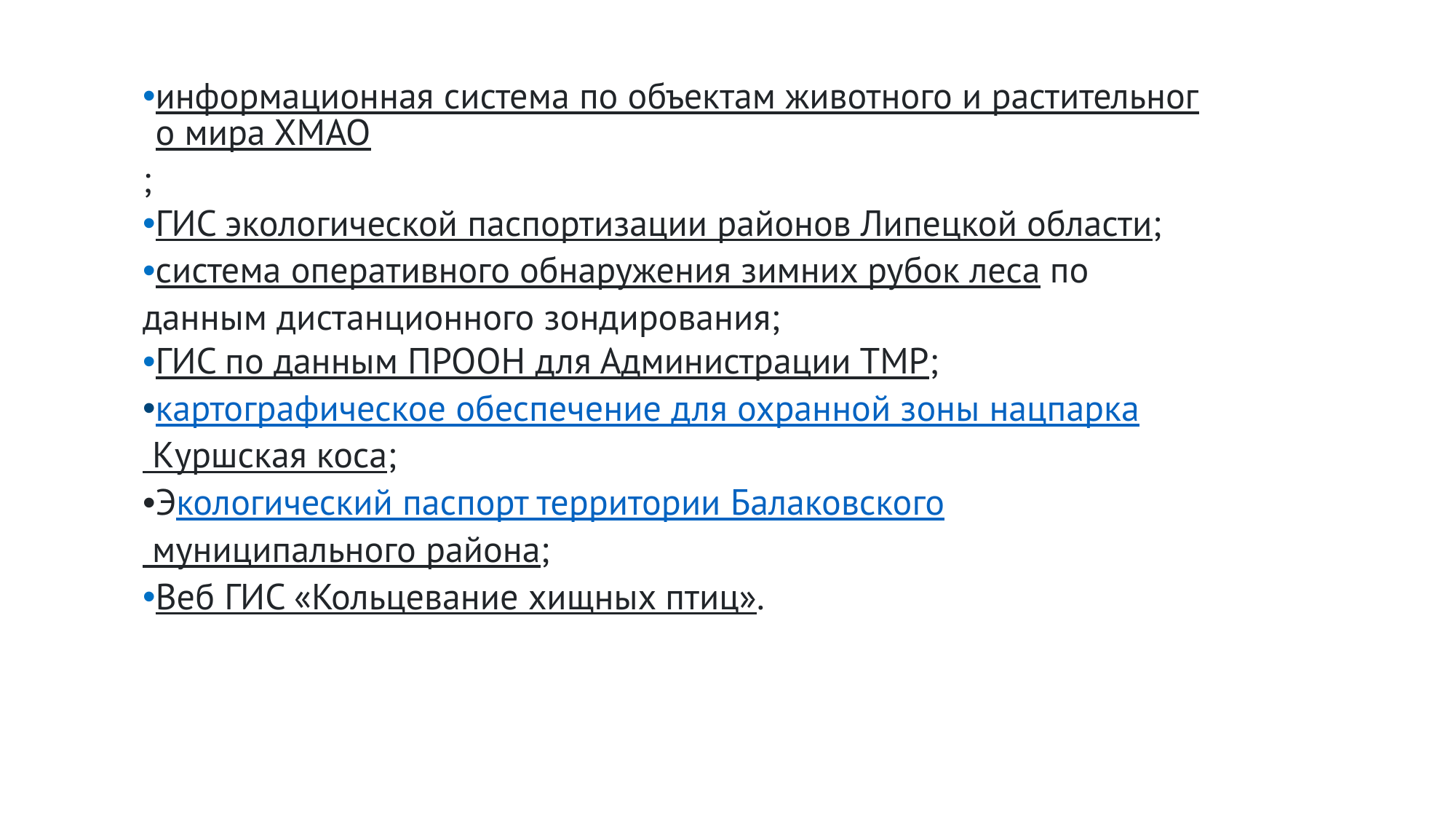

информационная система по объектам животного и растительного мира ХМАО;
ГИС экологической паспортизации районов Липецкой области;
система оперативного обнаружения зимних рубок леса по данным дистанционного зондирования;
ГИС по данным ПРООН для Администрации ТМР;
картографическое обеспечение для охранной зоны нацпарка Куршская коса;
Экологический паспорт территории Балаковского муниципального района;
Веб ГИС «Кольцевание хищных птиц».